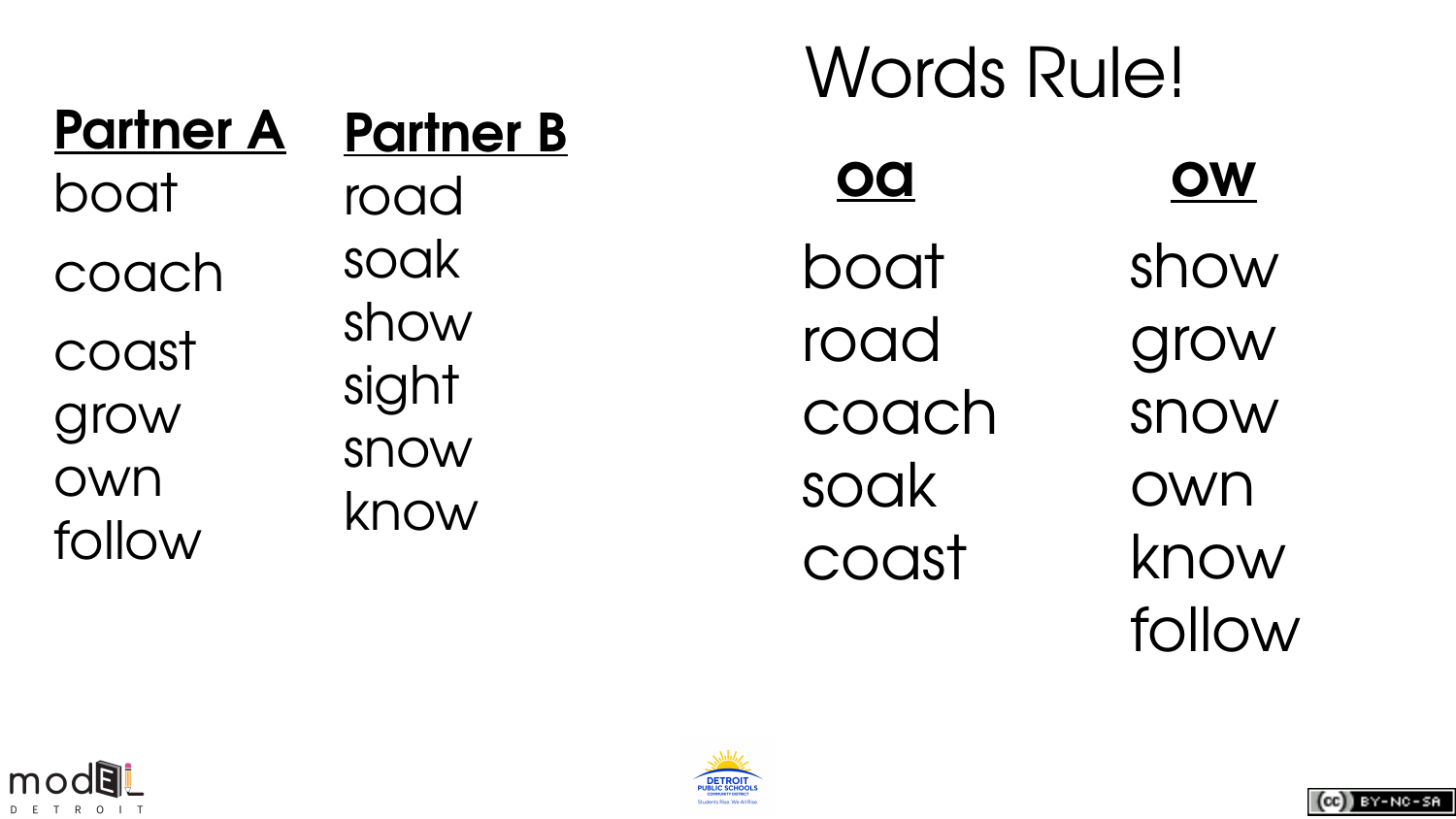

# Words Rule!
Partner B
road
soak
show
sight
snow
know

Partner A
boat
coach
coast
grow
own
follow

oa

ow

show
grow
snow
own
know
follow
boat
road
coach
soak
coast